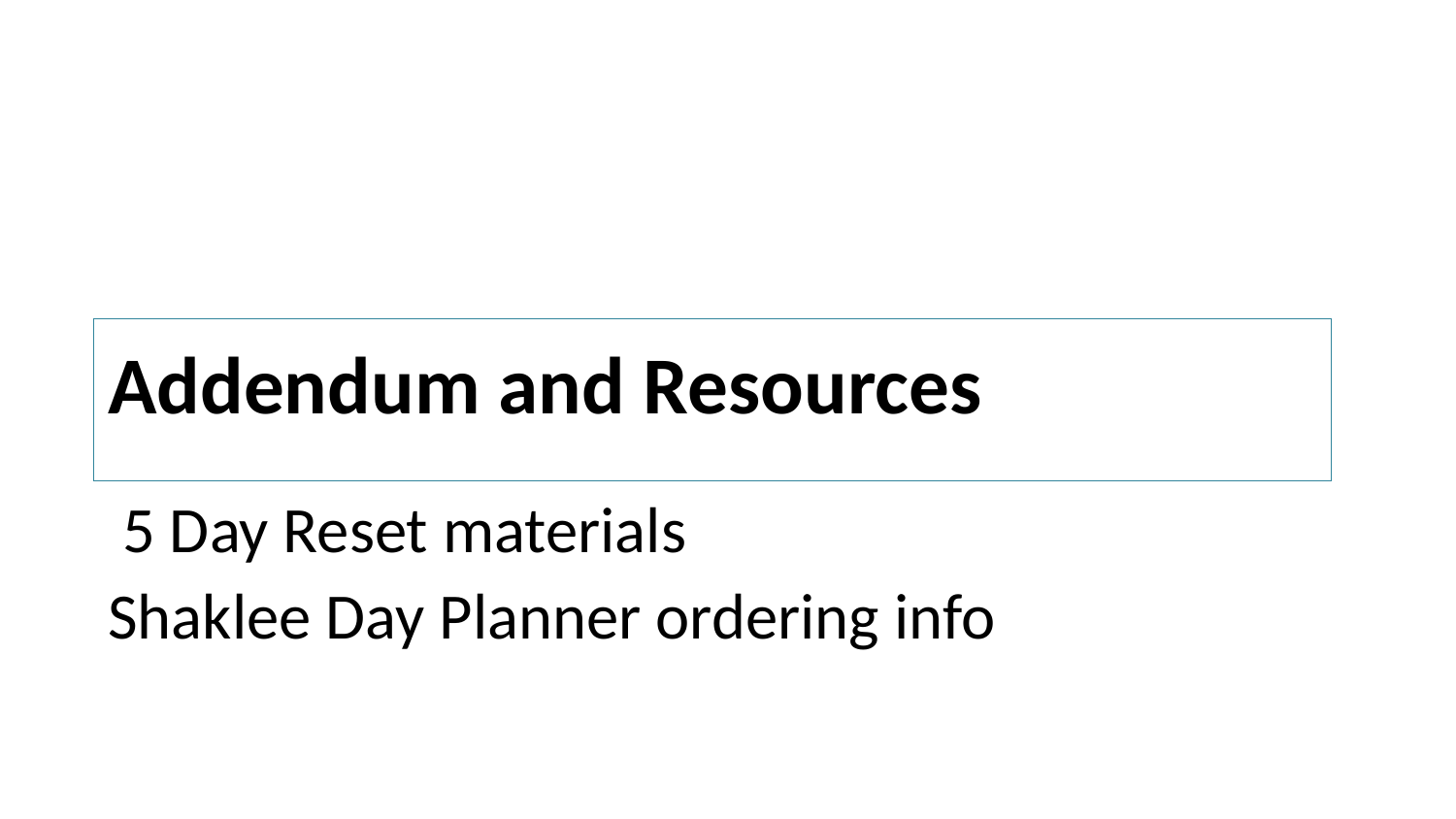

# Addendum and Resources
 5 Day Reset materials
Shaklee Day Planner ordering info